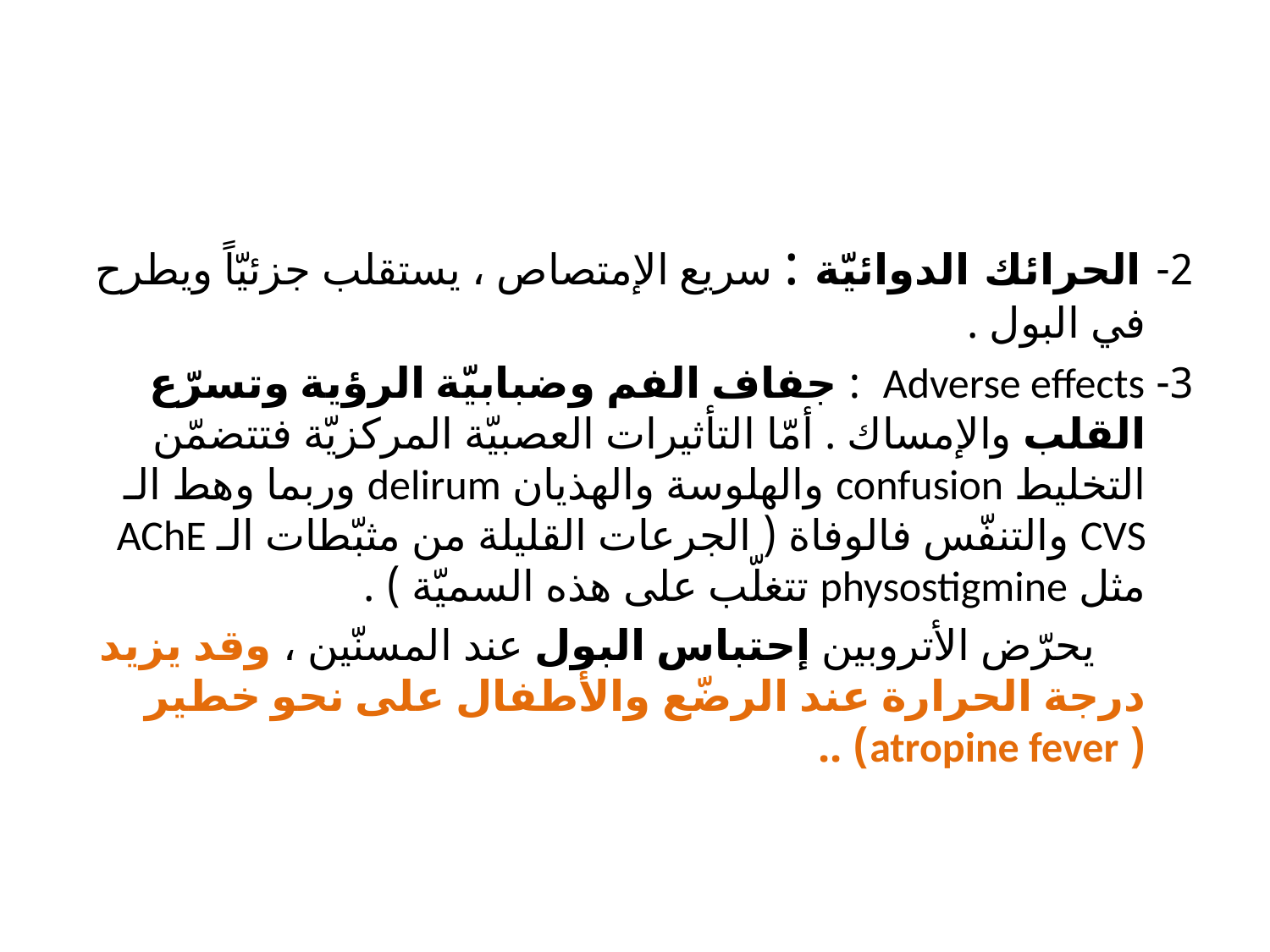

#
2- الحرائك الدوائيّة : سريع الإمتصاص ، يستقلب جزئيّاً ويطرح في البول .
3- Adverse effects  : جفاف الفم وضبابيّة الرؤية وتسرّع القلب والإمساك . أمّا التأثيرات العصبيّة المركزيّة فتتضمّن التخليط confusion والهلوسة والهذيان delirum وربما وهط الـ CVS والتنفّس فالوفاة ( الجرعات القليلة من مثبّطات الـ AChE مثل physostigmine تتغلّب على هذه السميّة ) .
         يحرّض الأتروبين إحتباس البول عند المسنّين ، وقد يزيد درجة الحرارة عند الرضّع والأطفال على نحو خطير ( atropine fever) ..